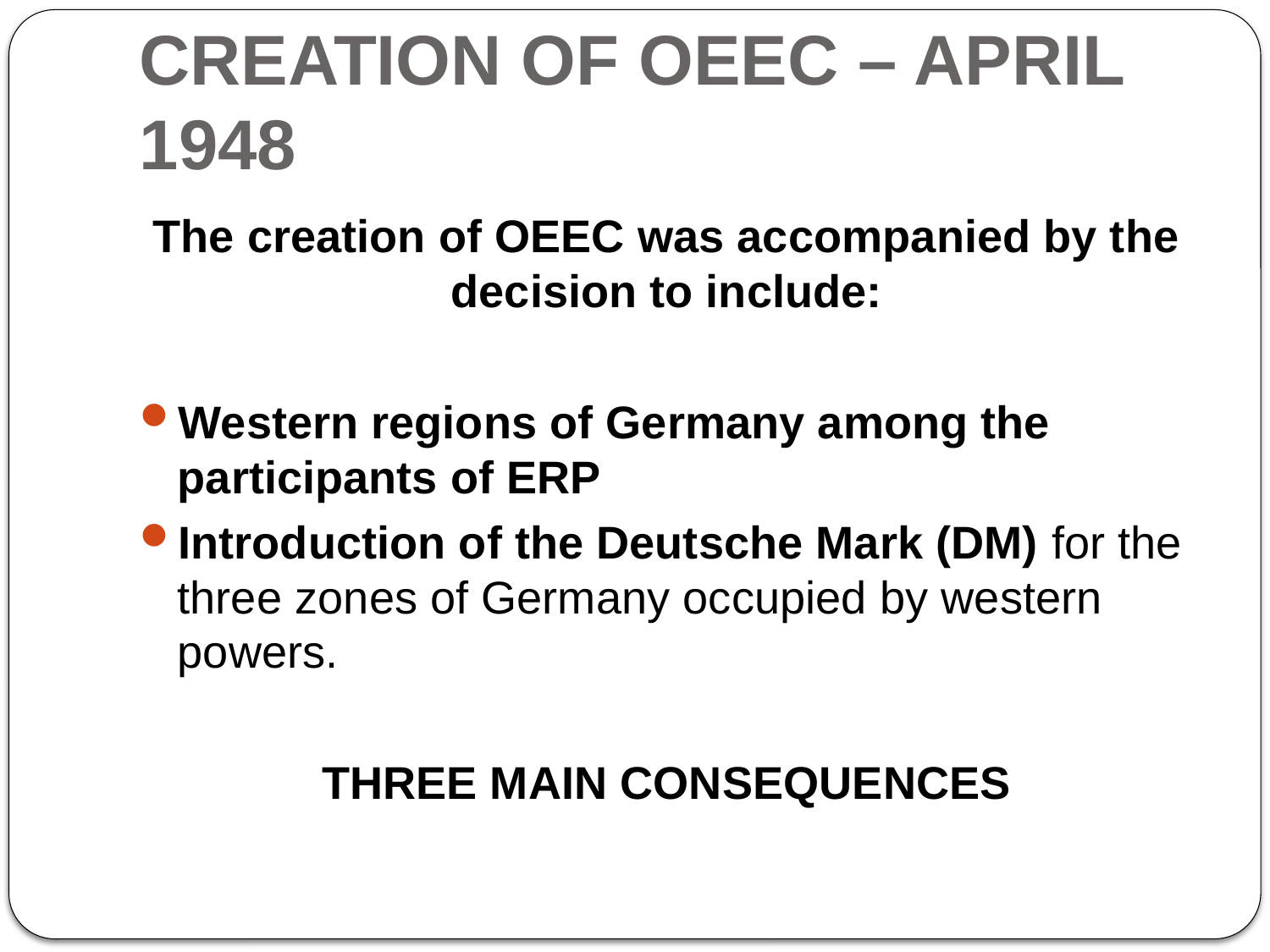

# CREATION OF OEEC – APRIL 1948
The creation of OEEC was accompanied by the decision to include:

Western regions of Germany among the participants of ERP
Introduction of the Deutsche Mark (DM) for the three zones of Germany occupied by western powers.

THREE MAIN CONSEQUENCES